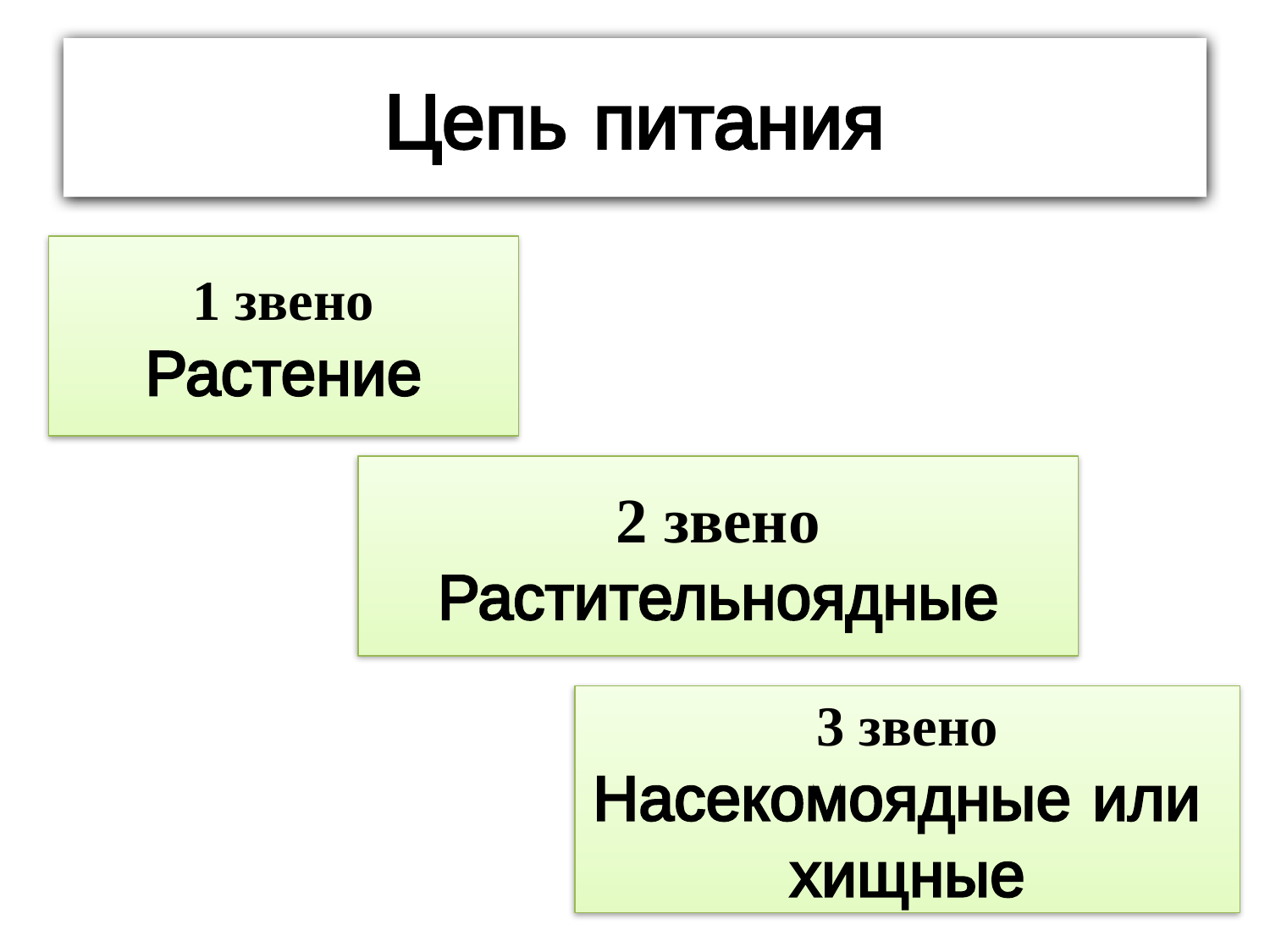

# Цепь питания
1 звено
Растение
2 звено
Растительноядные
3 звено
Насекомоядные или  хищные